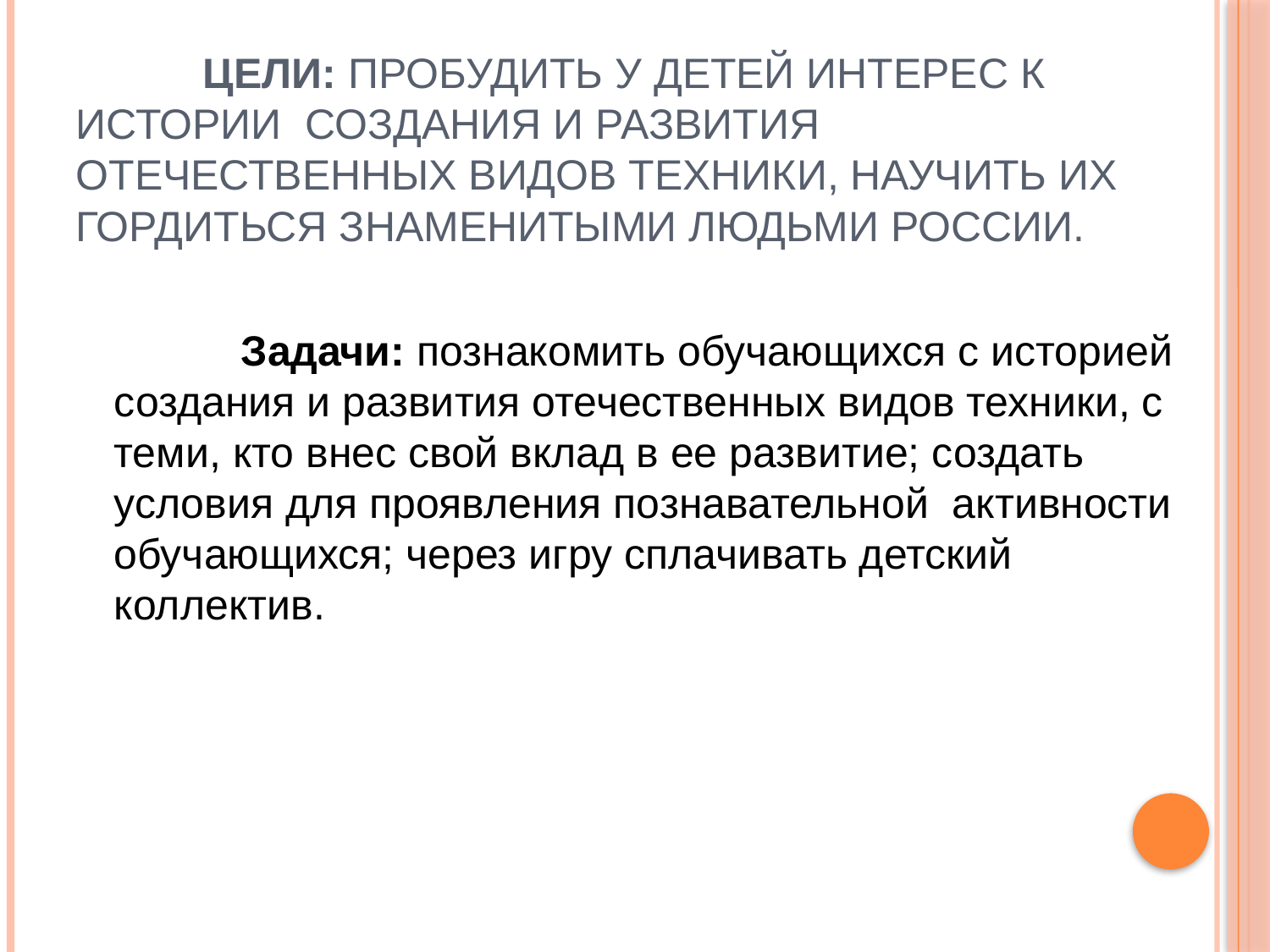

# Цели: пробудить у детей интерес к истории  создания и развития отечественных видов техники, научить их гордиться знаменитыми людьми России.
		Задачи: познакомить обучающихся с историей создания и развития отечественных видов техники, с теми, кто внес свой вклад в ее развитие; создать условия для проявления познавательной  активности  обучающихся; через игру сплачивать детский коллектив.